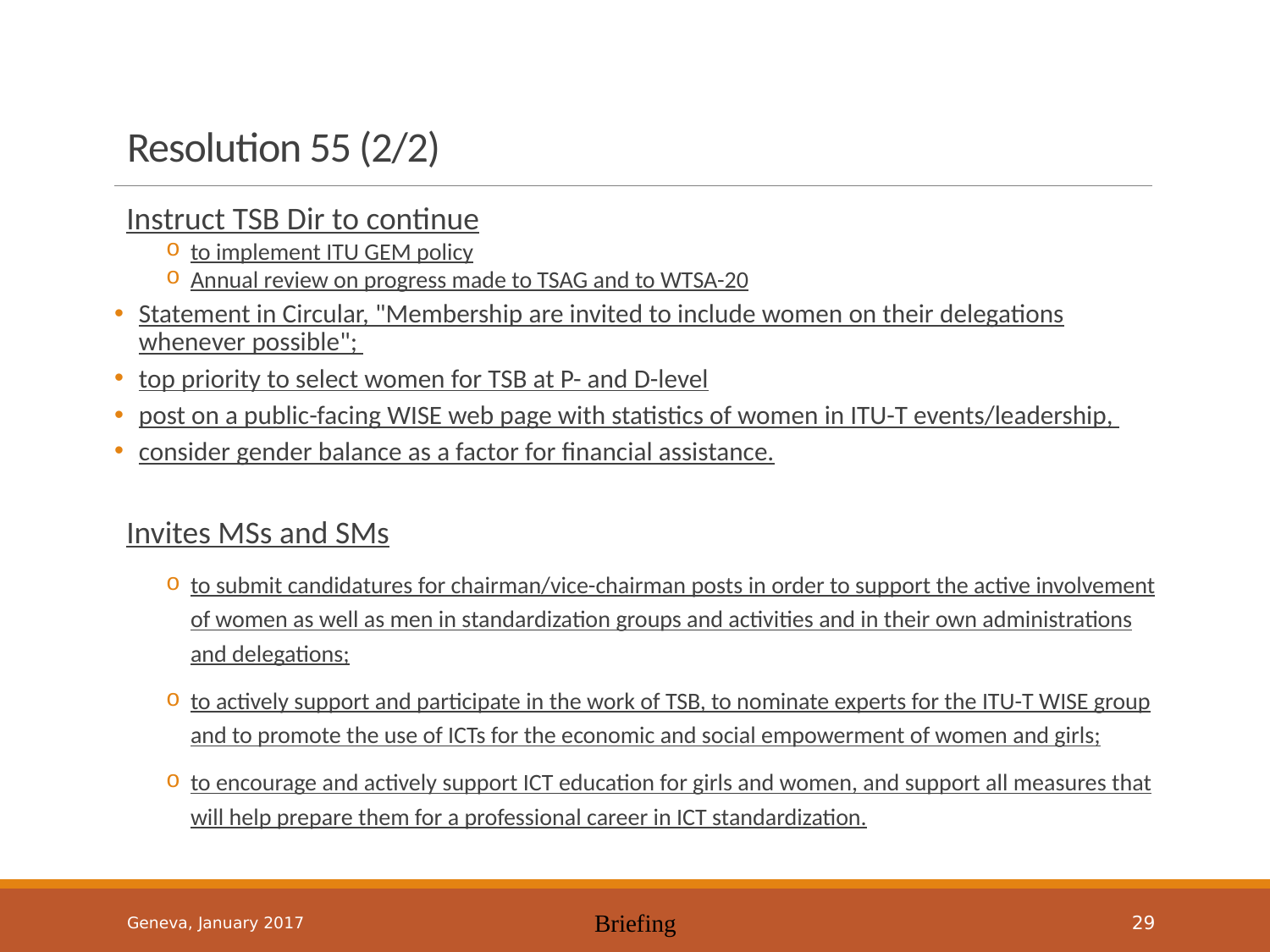

# Resolution 55 (2/2)
Instruct TSB Dir to continue
to implement ITU GEM policy
Annual review on progress made to TSAG and to WTSA-20
Statement in Circular, "Membership are invited to include women on their delegations whenever possible";
top priority to select women for TSB at P- and D-level
post on a public-facing WISE web page with statistics of women in ITU-T events/leadership,
consider gender balance as a factor for financial assistance.

Invites MSs and SMs
to submit candidatures for chairman/vice-chairman posts in order to support the active involvement of women as well as men in standardization groups and activities and in their own administrations and delegations;
to actively support and participate in the work of TSB, to nominate experts for the ITU-T WISE group and to promote the use of ICTs for the economic and social empowerment of women and girls;
to encourage and actively support ICT education for girls and women, and support all measures that will help prepare them for a professional career in ICT standardization.

Geneva, January 2017
Briefing
29